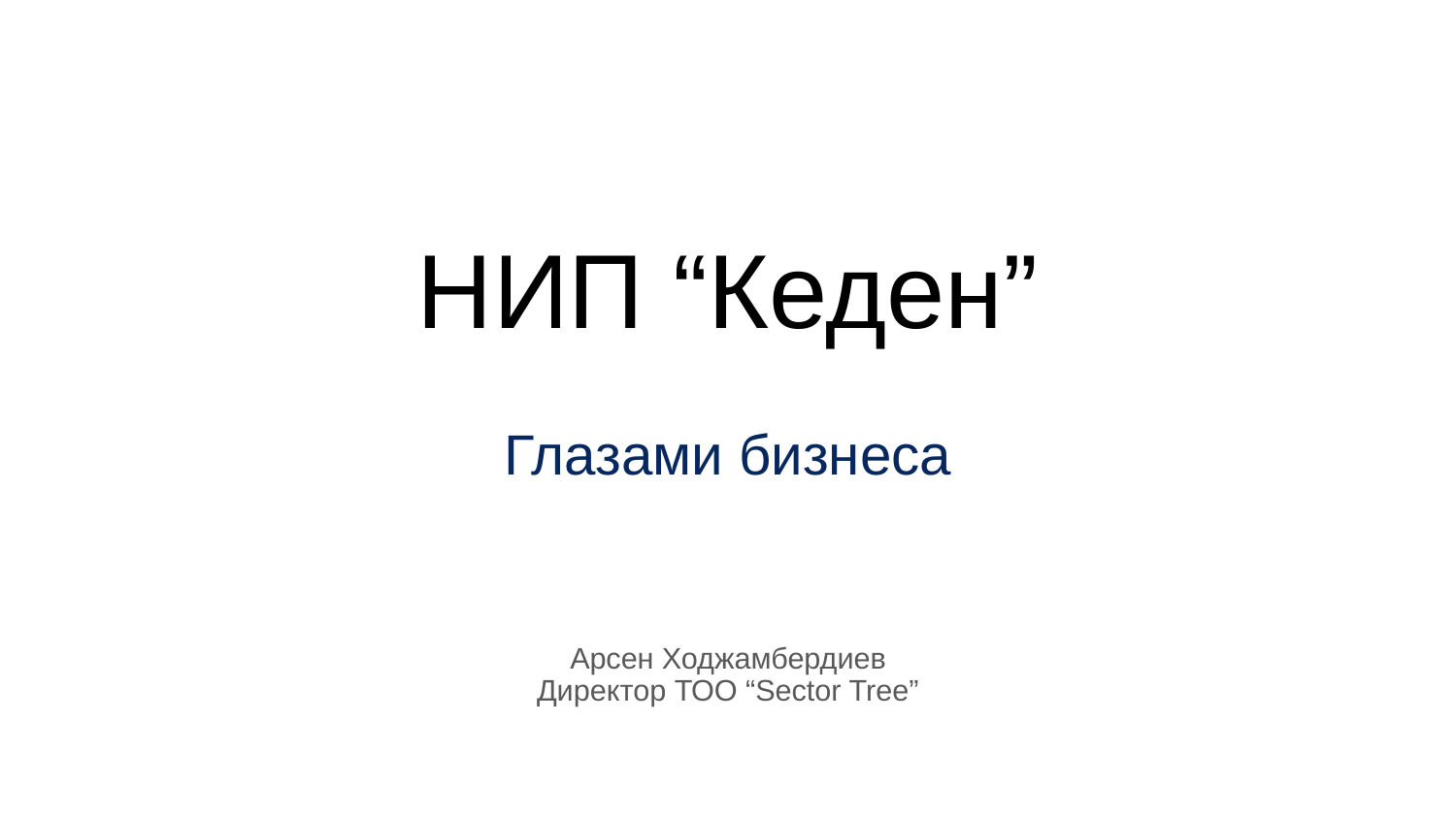

# НИП “Кеден”
Глазами бизнеса
Арсен Ходжамбердиев
Директор ТОО “Sector Tree”